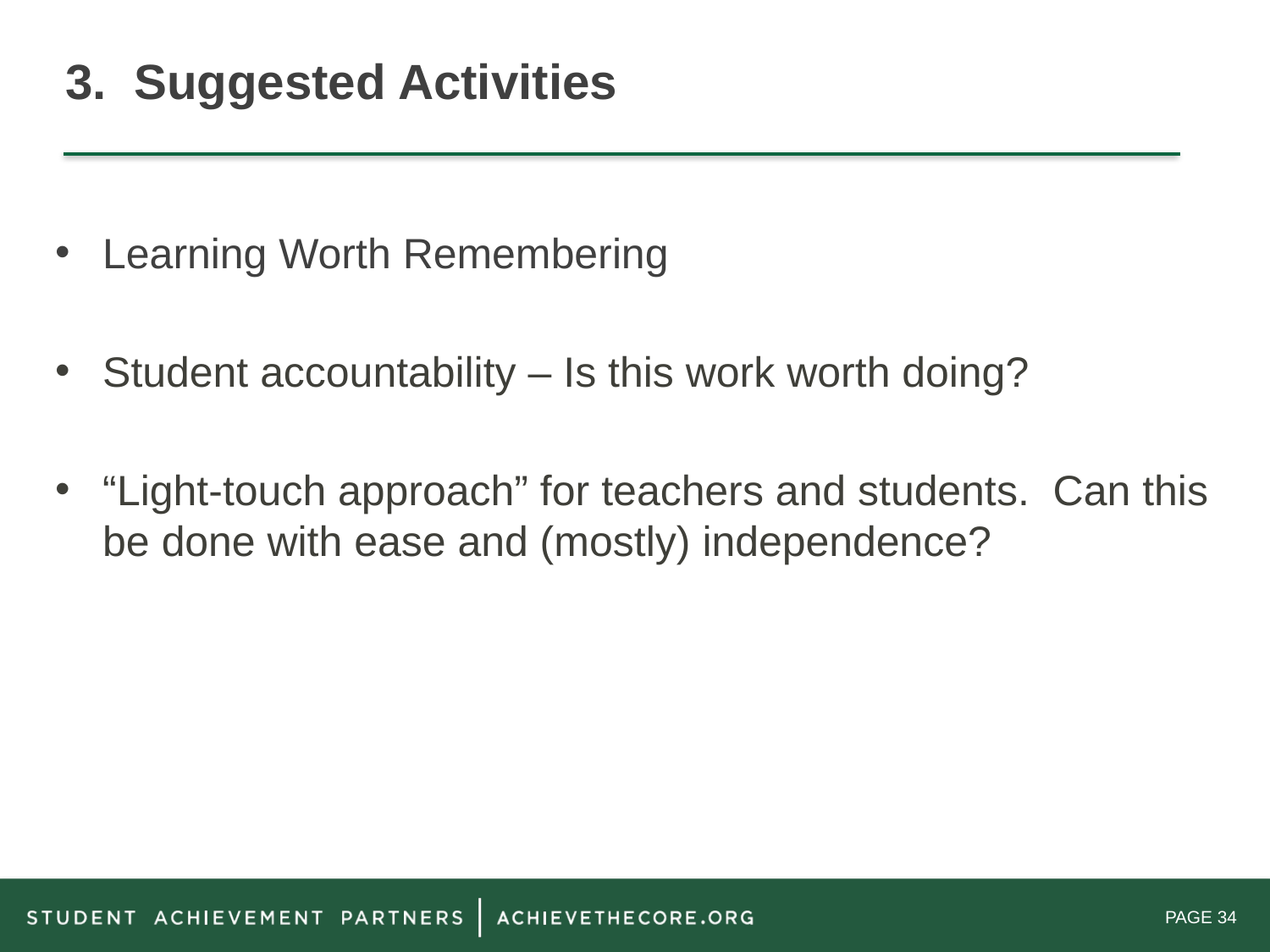

# 3.  Suggested Activities
Learning Worth Remembering

Student accountability – Is this work worth doing?

“Light-touch approach” for teachers and students.  Can this be done with ease and (mostly) independence?